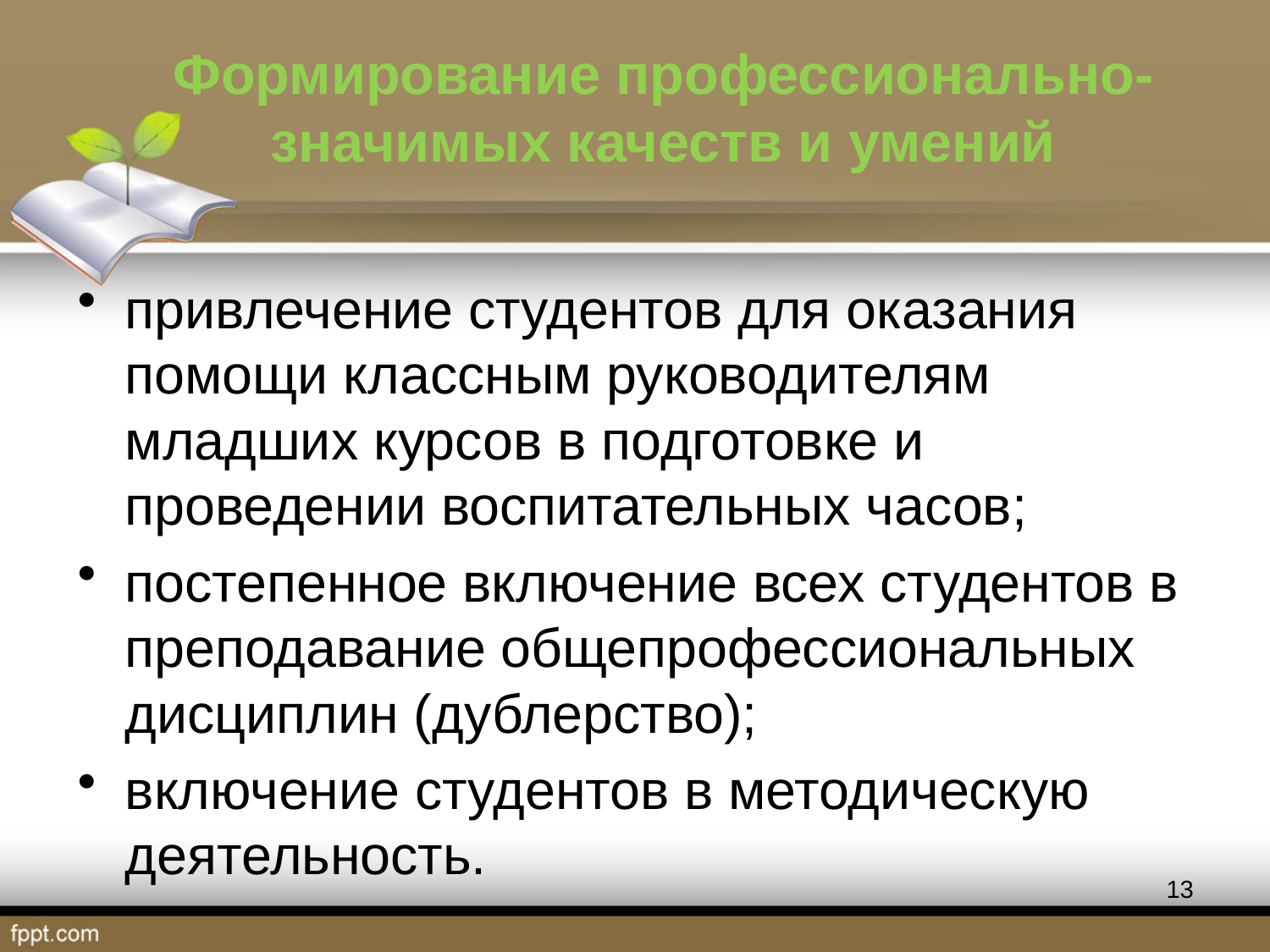

# Формирование профессионально-значимых качеств и умений
привлечение студентов для оказания помощи классным руководителям младших курсов в подготовке и проведении воспитательных часов;
постепенное включение всех студентов в преподавание общепрофессиональных дисциплин (дублерство);
включение студентов в методическую деятельность.

13